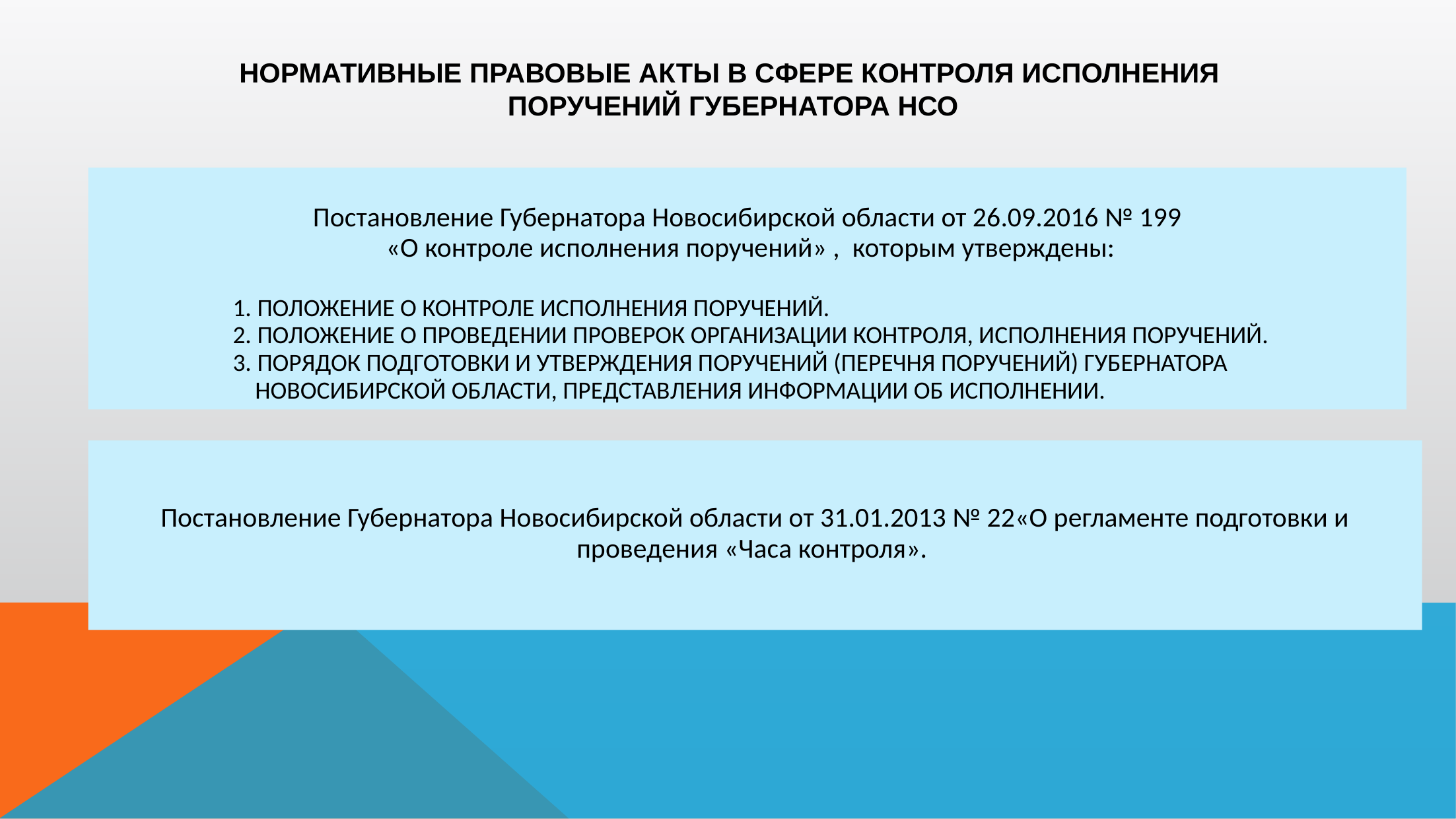

# нормативные правовые акты в сфере контроля исполнения поручений Губернатора НСО

Постановление Губернатора Новосибирской области от 26.09.2016 № 199
 «О контроле исполнения поручений» ,  которым утверждены:

                        1. ПОЛОЖЕНИЕ О КОНТРОЛЕ ИСПОЛНЕНИЯ ПОРУЧЕНИЙ.
                        2. ПОЛОЖЕНИЕ О ПРОВЕДЕНИИ ПРОВЕРОК ОРГАНИЗАЦИИ КОНТРОЛЯ, ИСПОЛНЕНИЯ ПОРУЧЕНИЙ.
                        3. ПОРЯДОК ПОДГОТОВКИ И УТВЕРЖДЕНИЯ ПОРУЧЕНИЙ (ПЕРЕЧНЯ ПОРУЧЕНИЙ) ГУБЕРНАТОРА
                            НОВОСИБИРСКОЙ ОБЛАСТИ, ПРЕДСТАВЛЕНИЯ ИНФОРМАЦИИ ОБ ИСПОЛНЕНИИ.

Постановление Губернатора Новосибирской области от 31.01.2013 № 22«О регламенте подготовки и проведения «Часа контроля».